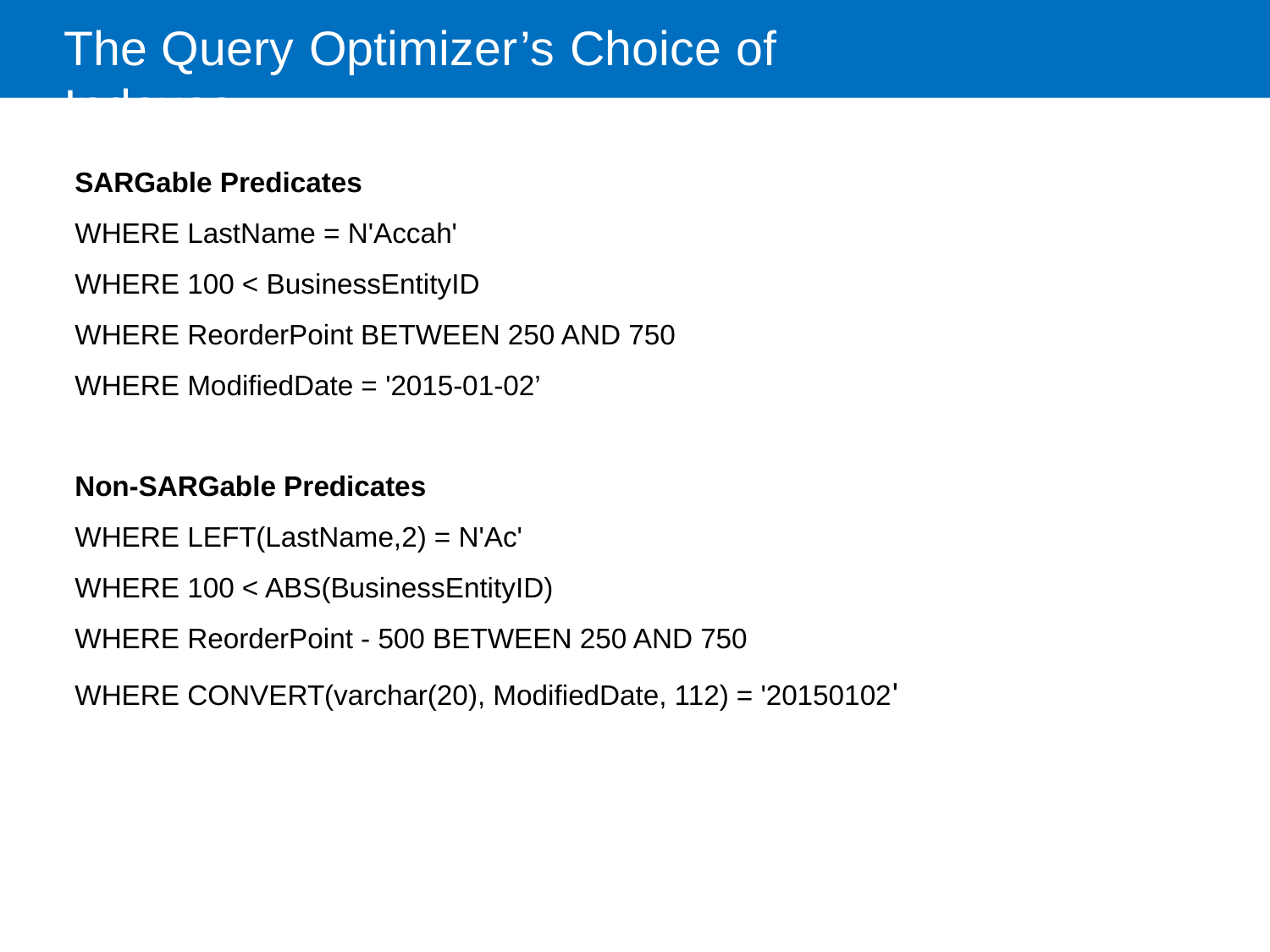

# The Query Optimizer’s Choice of Indexes
SARGable Predicates
WHERE LastName = N'Accah'
WHERE 100 < BusinessEntityID
WHERE ReorderPoint BETWEEN 250 AND 750
WHERE ModifiedDate = '2015-01-02’

Non-SARGable Predicates
WHERE LEFT(LastName,2) = N'Ac'
WHERE 100 < ABS(BusinessEntityID)
WHERE ReorderPoint - 500 BETWEEN 250 AND 750
WHERE CONVERT(varchar(20), ModifiedDate, 112) = '20150102'